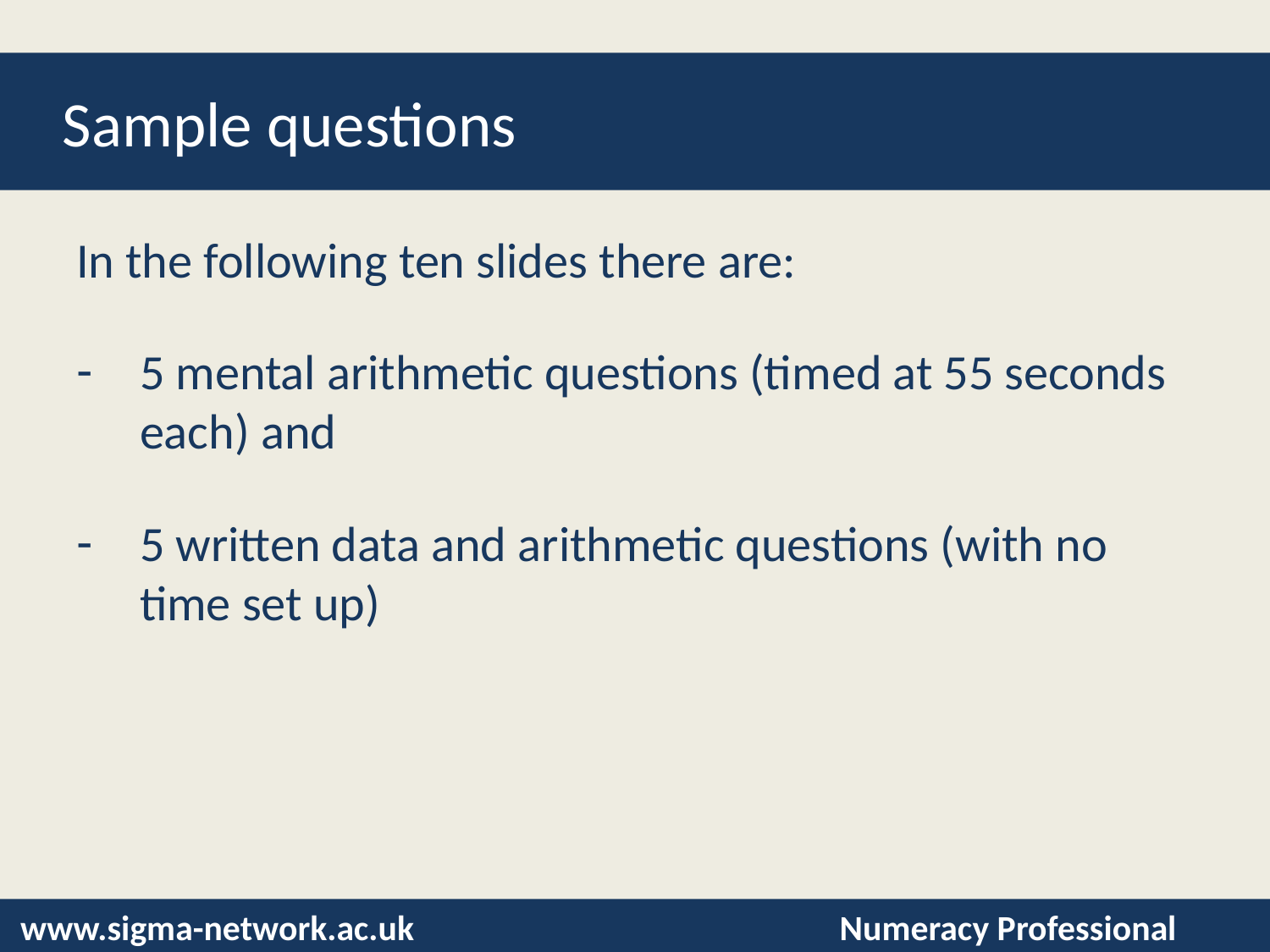

# Sample questions
In the following ten slides there are:
5 mental arithmetic questions (timed at 55 seconds each) and
5 written data and arithmetic questions (with no time set up)